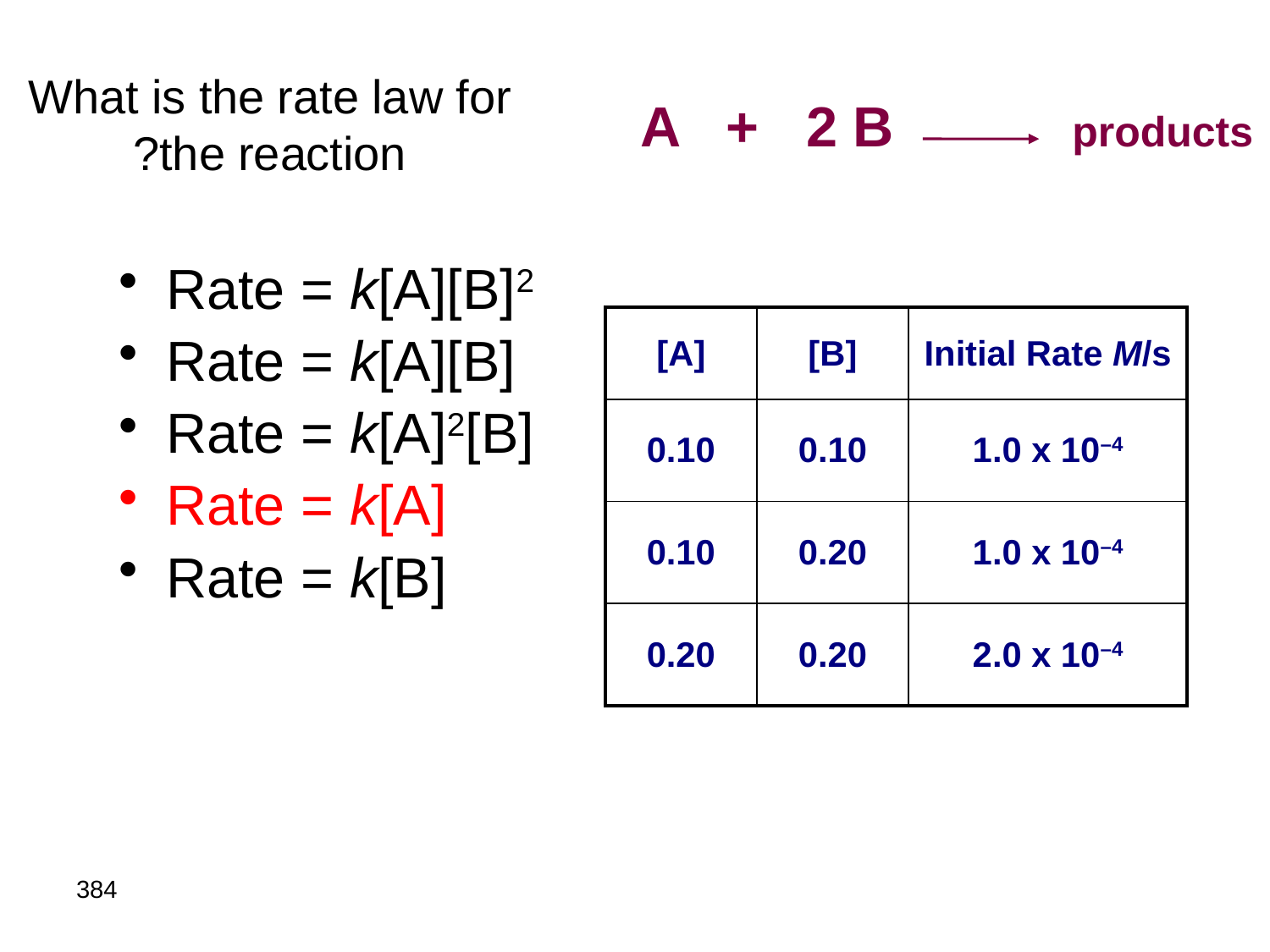

# What is the rate law for the reaction?
A   +   2 B              products

Rate = k[A][B]2
Rate = k[A][B]
Rate = k[A]2[B]
Rate = k[A]
Rate = k[B]

| [A] | [B] | Initial Rate M/s |
| --- | --- | --- |
| 0.10 | 0.10 | 1.0 x 10–4 |
| 0.10 | 0.20 | 1.0 x 10–4 |
| 0.20 | 0.20 | 2.0 x 10–4 |
384